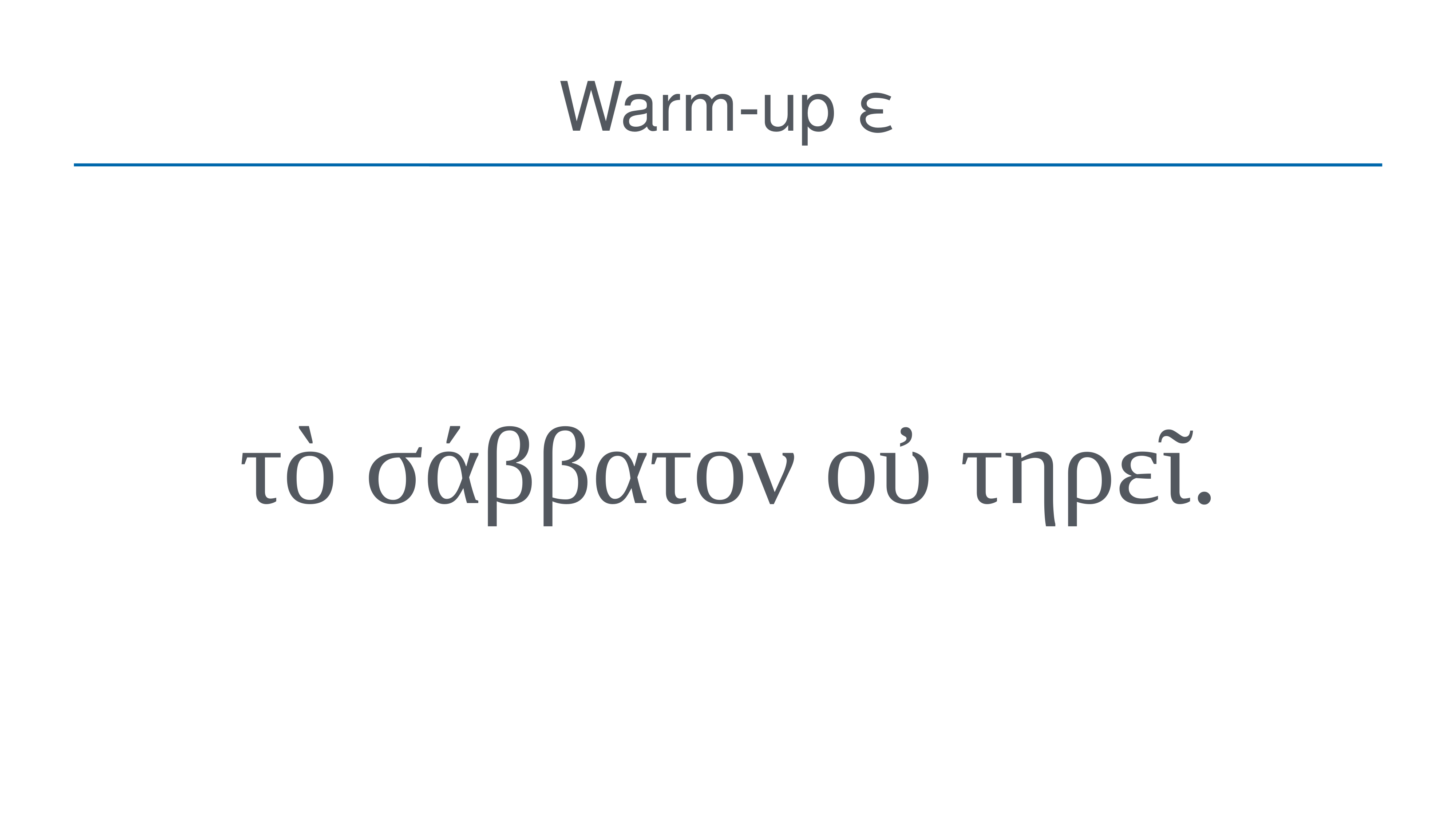

# Warm-up ε
τὸ σάββατον οὐ τηρεῖ.